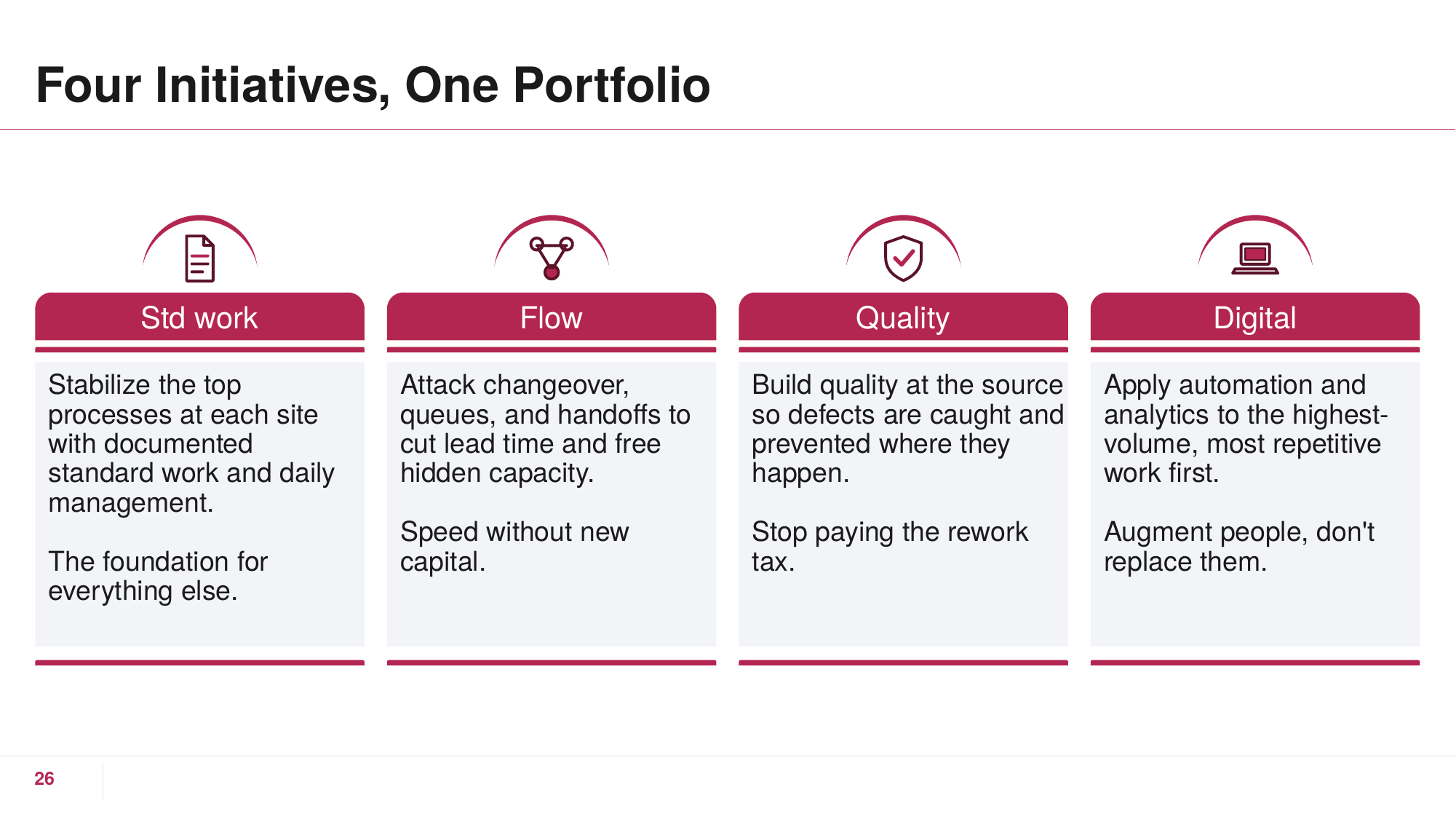

# Four Initiatives, One Portfolio

Std work
Flow
Quality
Digital

Stabilize the top processes at each site with documented standard work and daily management.
The foundation for everything else.
Attack changeover, queues, and handoffs to cut lead time and free hidden capacity.
Speed without new capital.
Build quality at the source so defects are caught and prevented where they happen.
Stop paying the rework tax.
Apply automation and analytics to the highest-volume, most repetitive work first.
Augment people, don't replace them.

26